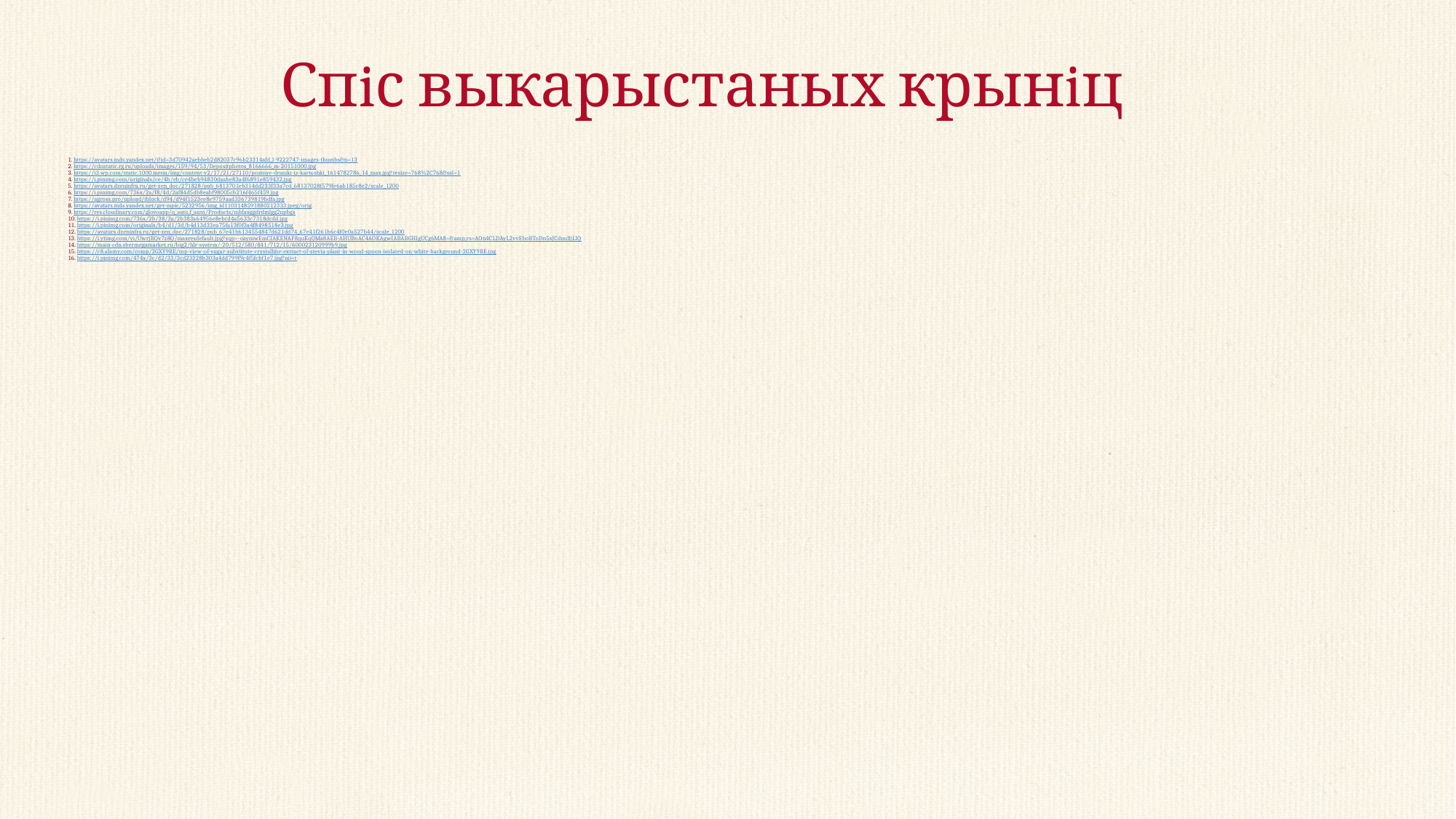

# Спiс выкарыстаных крынiц
1. https://avatars.mds.yandex.net/i?id=3d70942aebbeb2d82037c96b23314afd_l-9222747-images-thumbs&n=13
2. https://cdnstatic.rg.ru/uploads/images/159/94/53/Depositphotos_8166666_m-20151000.jpg
3. https://i3.wp.com/static.1000.menu/img/content-v2/17/21/27110/postnye-draniki-iz-kartoshki_1614782786_14_max.jpg?resize=768%2C768&ssl=1
4. https://i.pinimg.com/originals/ce/4b/eb/ce4beb94830daabe83a4f6891e859432.jpg
5. https://avatars.dzeninfra.ru/get-zen_doc/271828/pub_6813701eb314dd233f33a7cd_68137028f579fe6ab185c8e2/scale_1200
6. https://i.pinimg.com/736x/2a/f8/4d/2af84d5db8eabf98005cb216f465f459.jpg
7. https://agross.pro/upload/iblock/d94/d94f1523ee8e9759aad336739819bdfa.jpg
8. https://avatars.mds.yandex.net/get-mpic/5232956/img_id1103148591880212333.jpeg/orig
9. https://res.cloudinary.com/glovoapp/q_auto,f_auto/Products/mblxxggdrdmlgg2npbgs
10. https://i.pinimg.com/736x/2b/38/3a/2b383a64956e8ebcd4a5633c7318dcdd.jpg
11. https://i.pinimg.com/originals/b4/d1/3d/b4d13d33ea75fa13f0f3a4f8498518e3.jpg
12. https://avatars.dzeninfra.ru/get-zen_doc/271828/pub_67e41b6134554847d621dd74_67e41f261b6c4f0e0a527b44/scale_1200
13. https://i.ytimg.com/vi/UwrjBQv7z8Q/maxresdefault.jpg?sqp=-oaymwEmCIAKENAF8quKqQMa8AEB-AHUBoAC4AOKAgwIABABGHIgUCg6MA8=&amp;rs=AOn4CLDAyL2vvEboBToDn5xJCduulljLlQ
14. https://main-cdn.sbermegamarket.ru/big2/hlr-system/-20/512/580/841/712/15/600023120999b9.jpg
15. https://c8.alamy.com/comp/2GXY9RE/top-view-of-sugar-substitute-crystalline-extract-of-stevia-plant-in-wood-spoon-isolated-on-white-background-2GXY9RE.jpg
16. https://i.pinimg.com/474x/3c/d2/33/3cd23328b303a4dd799f9c4f5fcbf1e7.jpg?nii=t